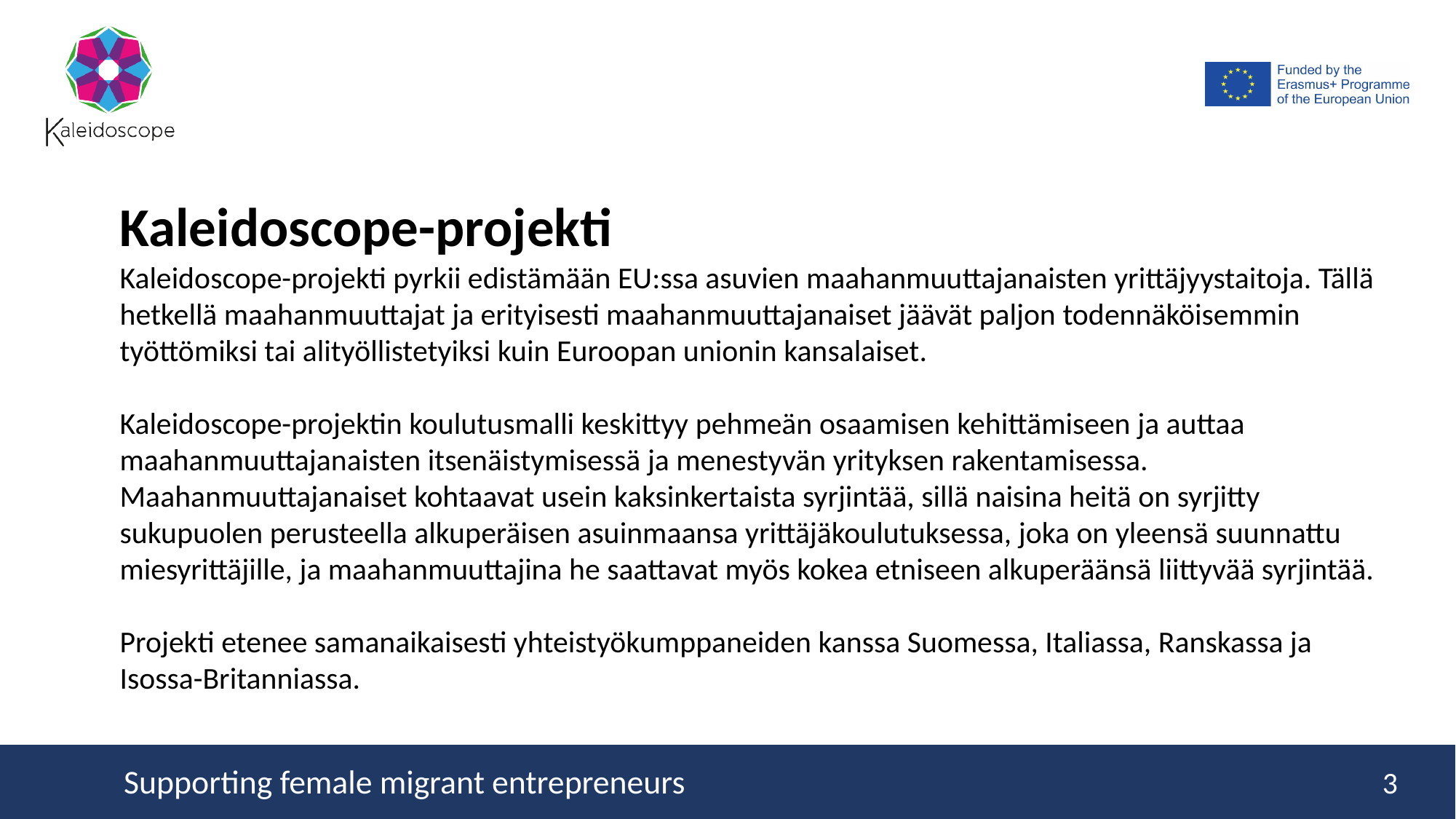

Kaleidoscope-projekti
Kaleidoscope-projekti pyrkii edistämään EU:ssa asuvien maahanmuuttajanaisten yrittäjyystaitoja. Tällä hetkellä maahanmuuttajat ja erityisesti maahanmuuttajanaiset jäävät paljon todennäköisemmin työttömiksi tai alityöllistetyiksi kuin Euroopan unionin kansalaiset.

Kaleidoscope-projektin koulutusmalli keskittyy pehmeän osaamisen kehittämiseen ja auttaa maahanmuuttajanaisten itsenäistymisessä ja menestyvän yrityksen rakentamisessa.  Maahanmuuttajanaiset kohtaavat usein kaksinkertaista syrjintää, sillä naisina heitä on syrjitty sukupuolen perusteella alkuperäisen asuinmaansa yrittäjäkoulutuksessa, joka on yleensä suunnattu miesyrittäjille, ja maahanmuuttajina he saattavat myös kokea etniseen alkuperäänsä liittyvää syrjintää.

Projekti etenee samanaikaisesti yhteistyökumppaneiden kanssa Suomessa, Italiassa, Ranskassa ja Isossa-Britanniassa.

3